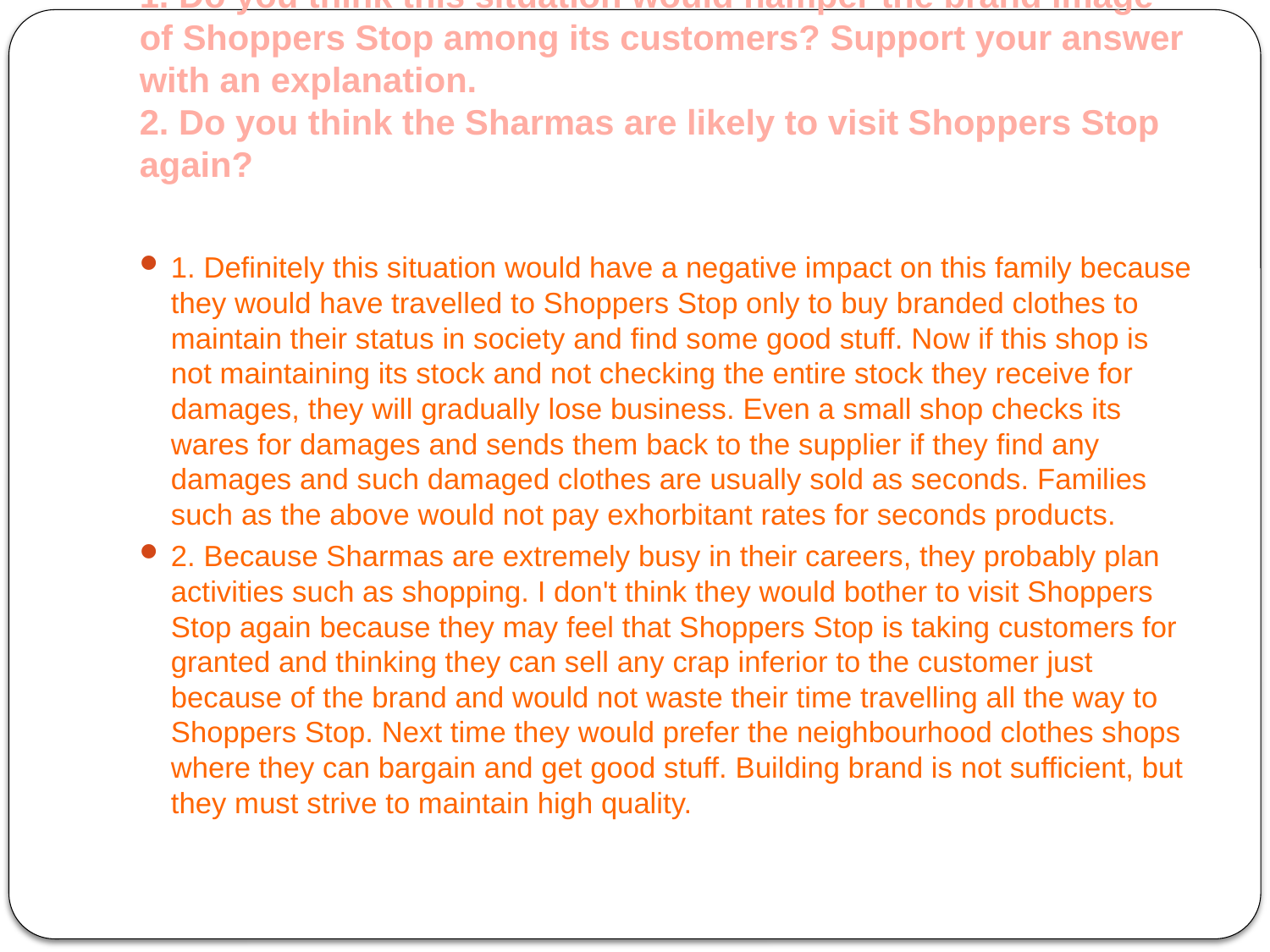

# 1. Do you think this situation would hamper the brand image of Shoppers Stop among its customers? Support your answer with an explanation. 2. Do you think the Sharmas are likely to visit Shoppers Stop again?

1. Definitely this situation would have a negative impact on this family because they would have travelled to Shoppers Stop only to buy branded clothes to maintain their status in society and find some good stuff. Now if this shop is not maintaining its stock and not checking the entire stock they receive for damages, they will gradually lose business. Even a small shop checks its wares for damages and sends them back to the supplier if they find any damages and such damaged clothes are usually sold as seconds. Families such as the above would not pay exhorbitant rates for seconds products.
2. Because Sharmas are extremely busy in their careers, they probably plan activities such as shopping. I don't think they would bother to visit Shoppers Stop again because they may feel that Shoppers Stop is taking customers for granted and thinking they can sell any crap inferior to the customer just because of the brand and would not waste their time travelling all the way to Shoppers Stop. Next time they would prefer the neighbourhood clothes shops where they can bargain and get good stuff. Building brand is not sufficient, but they must strive to maintain high quality.